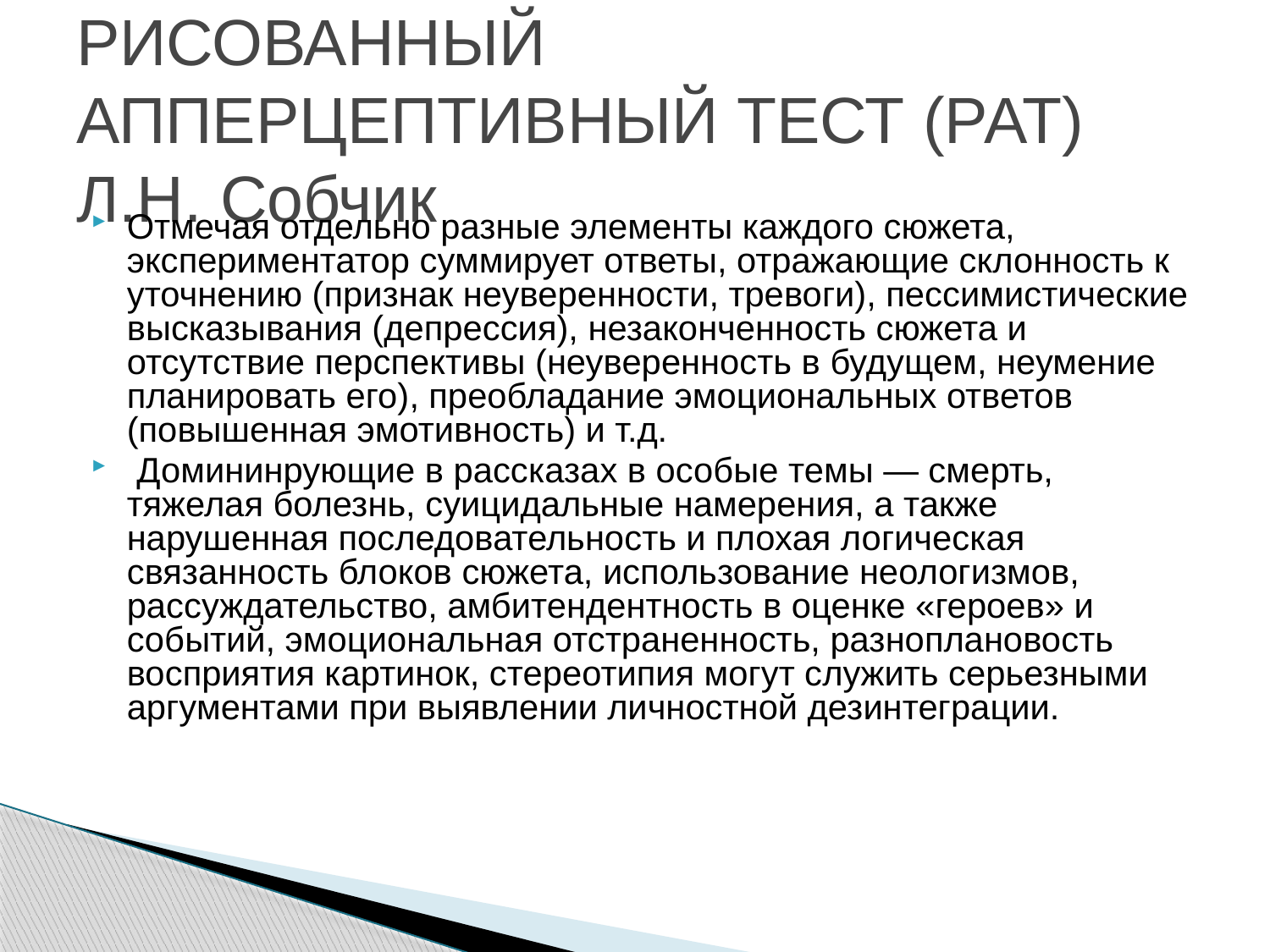

# РИСОВАННЫЙ АППЕРЦЕПТИВНЫЙ ТЕСТ (РАТ)   Л.Н. Собчик
Отмечая отдельно разные элементы каждого сюжета, экспериментатор суммирует ответы, отражающие склонность к уточнению (признак неуверенности, тревоги), пессимистические высказывания (депрессия), незаконченность сюжета и отсутствие перспективы (неуверенность в будущем, неумение планировать его), преобладание эмоциональных ответов (повышенная эмотивность) и т.д.
 Домининрующие в рассказах в особые темы — смерть, тяжелая болезнь, суицидальные намерения, а также нарушенная последовательность и плохая логическая связанность блоков сюжета, использование неологизмов, рассуждательство, амбитендентность в оценке «героев» и событий, эмоциональная отстраненность, разноплановость восприятия картинок, стереотипия могут служить серьезными аргументами при выявлении личностной дезинтеграции.